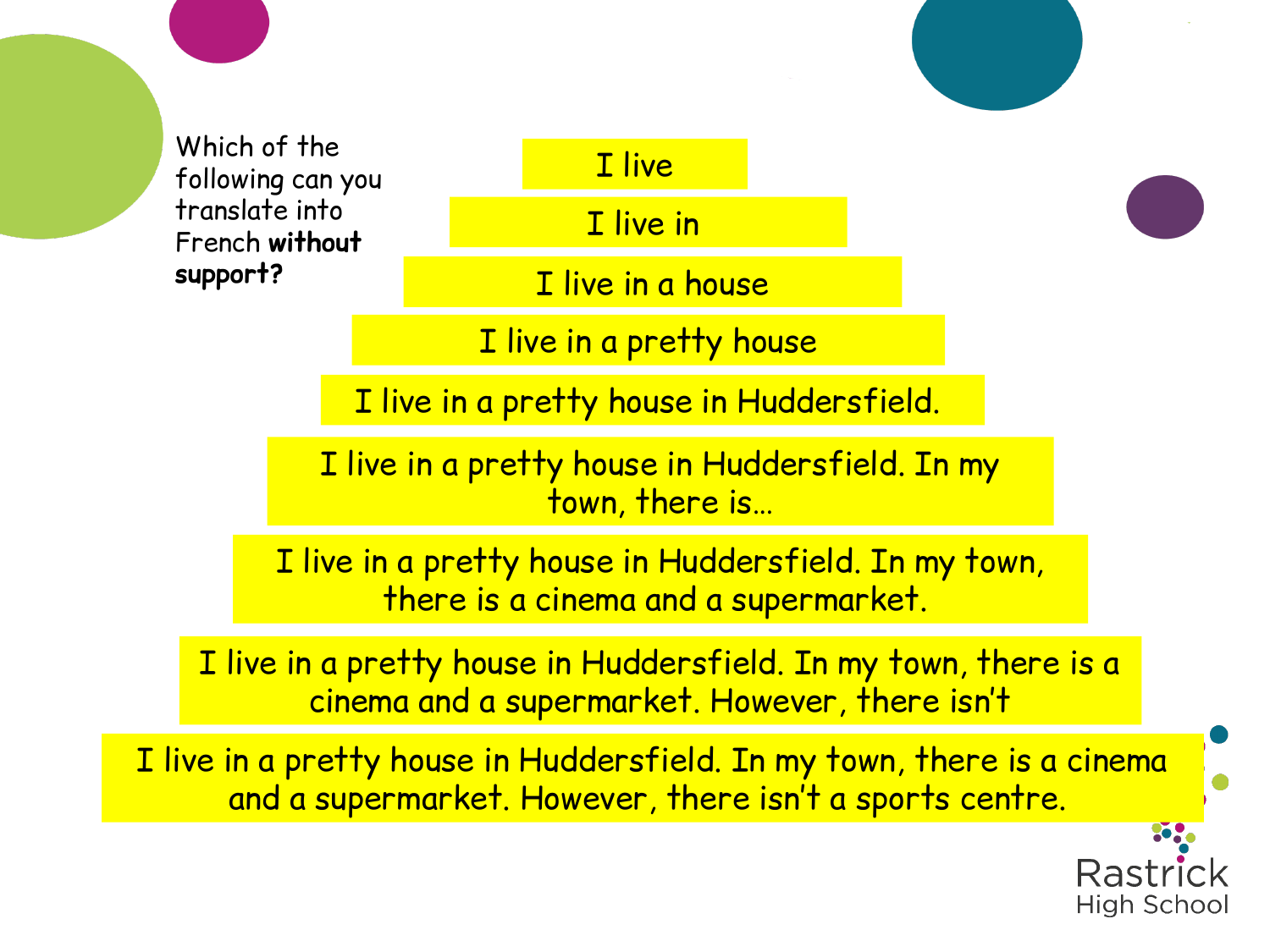

Which of the following can you translate into French without support?
I live
I live in
I live in a house
I live in a pretty house
I live in a pretty house in Huddersfield.
I live in a pretty house in Huddersfield. In my town, there is…
I live in a pretty house in Huddersfield. In my town, there is a cinema and a supermarket.
I live in a pretty house in Huddersfield. In my town, there is a cinema and a supermarket. However, there isn’t
I live in a pretty house in Huddersfield. In my town, there is a cinema and a supermarket. However, there isn’t a sports centre.